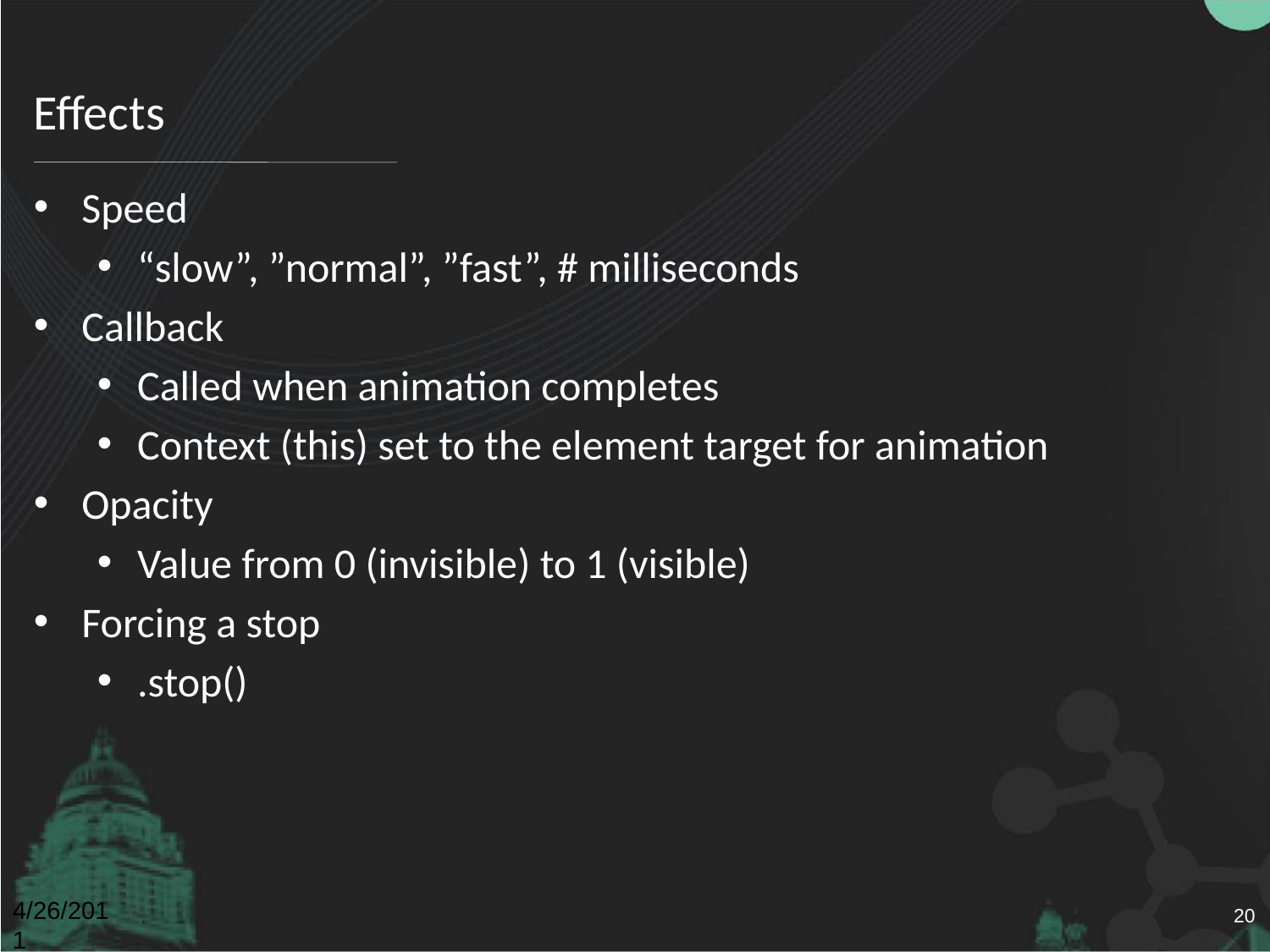

# Effects
Speed
“slow”, ”normal”, ”fast”, # milliseconds
Callback
Called when animation completes
Context (this) set to the element target for animation
Opacity
Value from 0 (invisible) to 1 (visible)
Forcing a stop
.stop()

4/26/2011
20